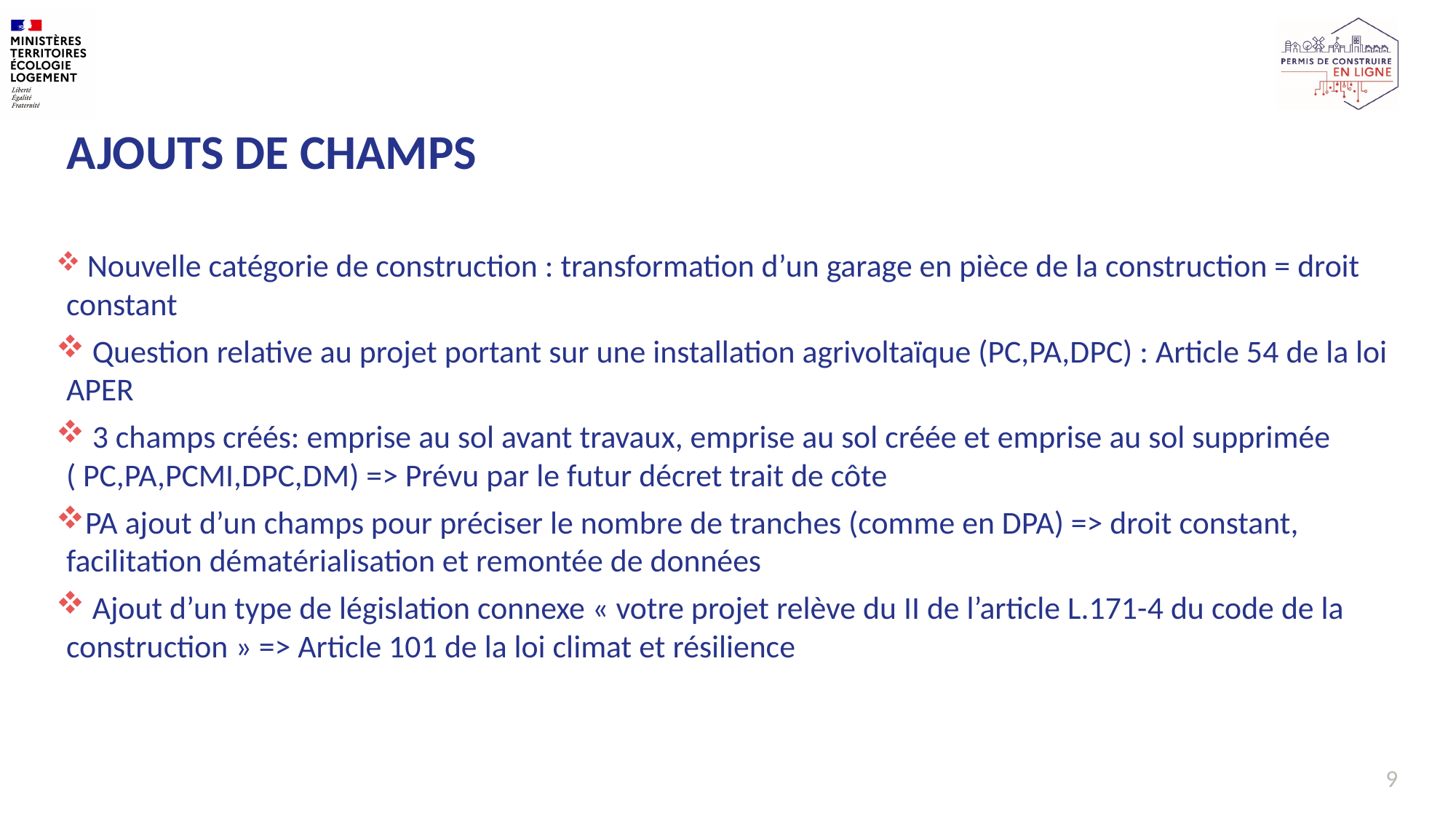

# Ajouts de champs
 Nouvelle catégorie de construction : transformation d’un garage en pièce de la construction = droit constant
 Question relative au projet portant sur une installation agrivoltaïque (PC,PA,DPC) : Article 54 de la loi APER
 3 champs créés: emprise au sol avant travaux, emprise au sol créée et emprise au sol supprimée ( PC,PA,PCMI,DPC,DM) => Prévu par le futur décret trait de côte
PA ajout d’un champs pour préciser le nombre de tranches (comme en DPA) => droit constant, facilitation dématérialisation et remontée de données
 Ajout d’un type de législation connexe « votre projet relève du II de l’article L.171-4 du code de la construction » => Article 101 de la loi climat et résilience

9